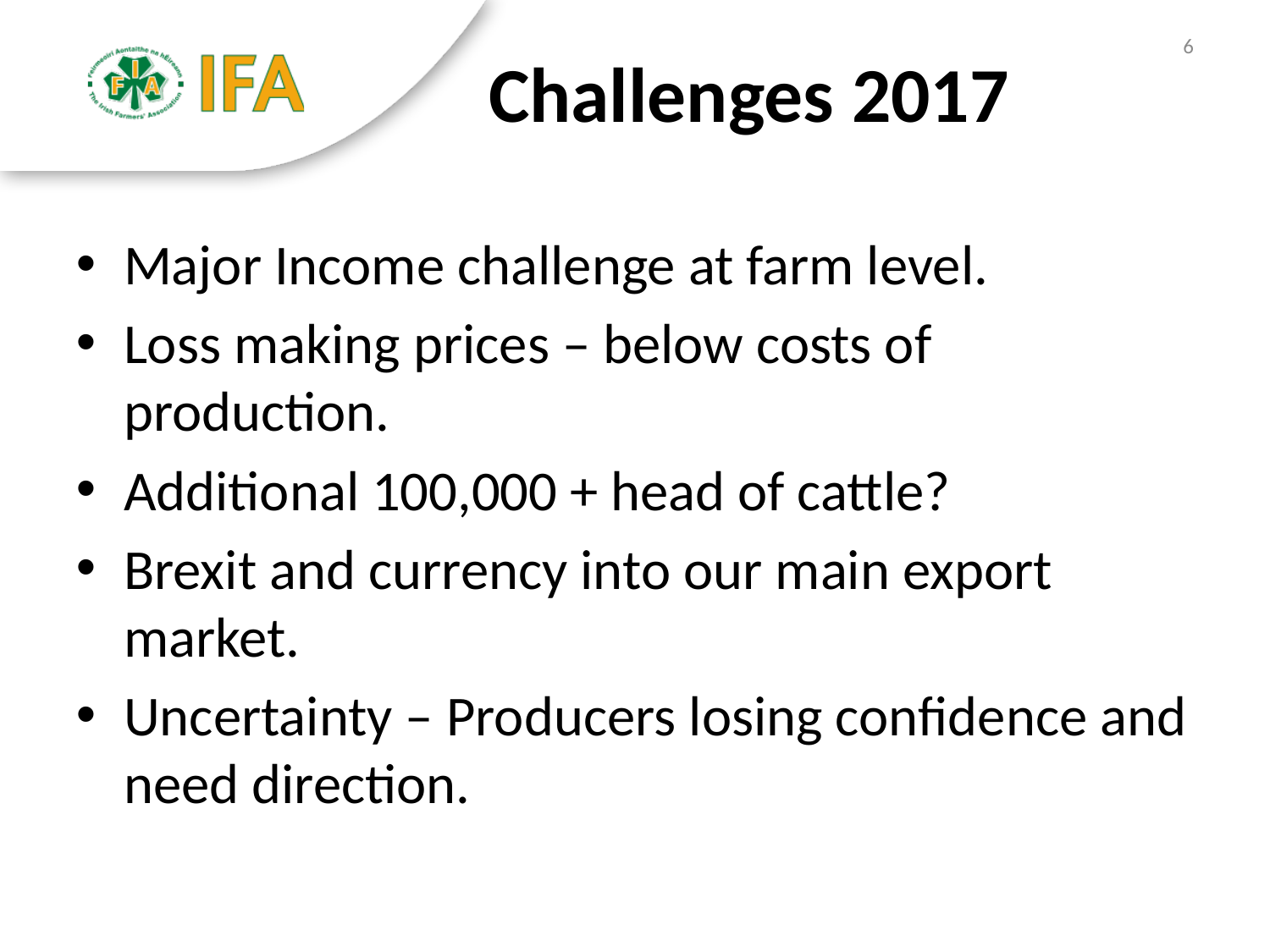

6
# Challenges 2017
Major Income challenge at farm level.
Loss making prices – below costs of production.
Additional 100,000 + head of cattle?
Brexit and currency into our main export market.
Uncertainty – Producers losing confidence and need direction.